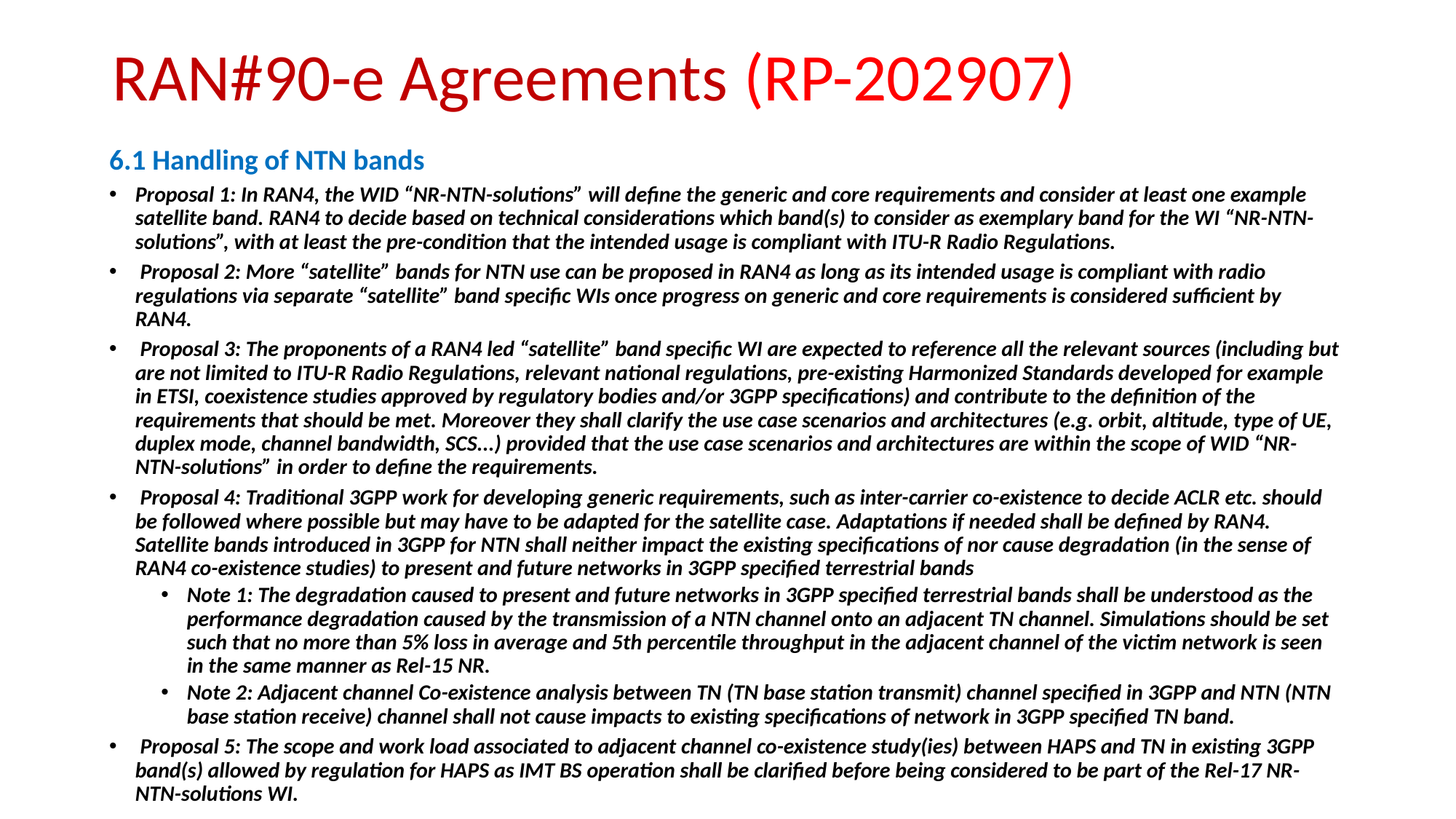

# RAN#90-e Agreements (RP-202907)
6.1 Handling of NTN bands
Proposal 1: In RAN4, the WID “NR-NTN-solutions” will define the generic and core requirements and consider at least one example satellite band. RAN4 to decide based on technical considerations which band(s) to consider as exemplary band for the WI “NR-NTN-solutions”, with at least the pre-condition that the intended usage is compliant with ITU-R Radio Regulations.
 Proposal 2: More “satellite” bands for NTN use can be proposed in RAN4 as long as its intended usage is compliant with radio regulations via separate “satellite” band specific WIs once progress on generic and core requirements is considered sufficient by RAN4.
 Proposal 3: The proponents of a RAN4 led “satellite” band specific WI are expected to reference all the relevant sources (including but are not limited to ITU-R Radio Regulations, relevant national regulations, pre-existing Harmonized Standards developed for example in ETSI, coexistence studies approved by regulatory bodies and/or 3GPP specifications) and contribute to the definition of the requirements that should be met. Moreover they shall clarify the use case scenarios and architectures (e.g. orbit, altitude, type of UE, duplex mode, channel bandwidth, SCS...) provided that the use case scenarios and architectures are within the scope of WID “NR-NTN-solutions” in order to define the requirements.
 Proposal 4: Traditional 3GPP work for developing generic requirements, such as inter-carrier co-existence to decide ACLR etc. should be followed where possible but may have to be adapted for the satellite case. Adaptations if needed shall be defined by RAN4. Satellite bands introduced in 3GPP for NTN shall neither impact the existing specifications of nor cause degradation (in the sense of RAN4 co-existence studies) to present and future networks in 3GPP specified terrestrial bands
Note 1: The degradation caused to present and future networks in 3GPP specified terrestrial bands shall be understood as the performance degradation caused by the transmission of a NTN channel onto an adjacent TN channel. Simulations should be set such that no more than 5% loss in average and 5th percentile throughput in the adjacent channel of the victim network is seen in the same manner as Rel-15 NR.
Note 2: Adjacent channel Co-existence analysis between TN (TN base station transmit) channel specified in 3GPP and NTN (NTN base station receive) channel shall not cause impacts to existing specifications of network in 3GPP specified TN band.
 Proposal 5: The scope and work load associated to adjacent channel co-existence study(ies) between HAPS and TN in existing 3GPP band(s) allowed by regulation for HAPS as IMT BS operation shall be clarified before being considered to be part of the Rel-17 NR-NTN-solutions WI.